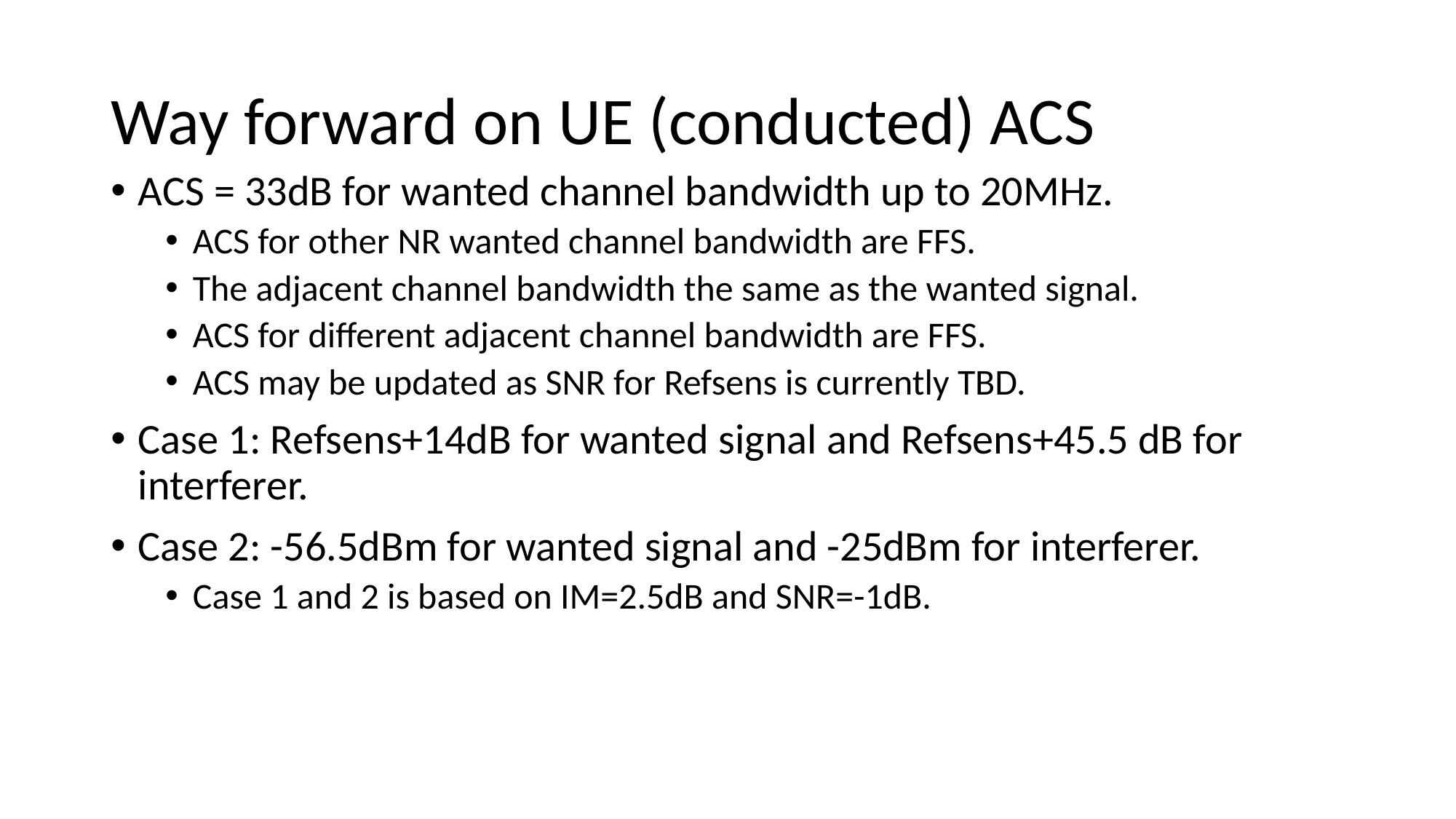

# Way forward on UE (conducted) ACS
ACS = 33dB for wanted channel bandwidth up to 20MHz.
ACS for other NR wanted channel bandwidth are FFS.
The adjacent channel bandwidth the same as the wanted signal.
ACS for different adjacent channel bandwidth are FFS.
ACS may be updated as SNR for Refsens is currently TBD.
Case 1: Refsens+14dB for wanted signal and Refsens+45.5 dB for interferer.
Case 2: -56.5dBm for wanted signal and -25dBm for interferer.
Case 1 and 2 is based on IM=2.5dB and SNR=-1dB.